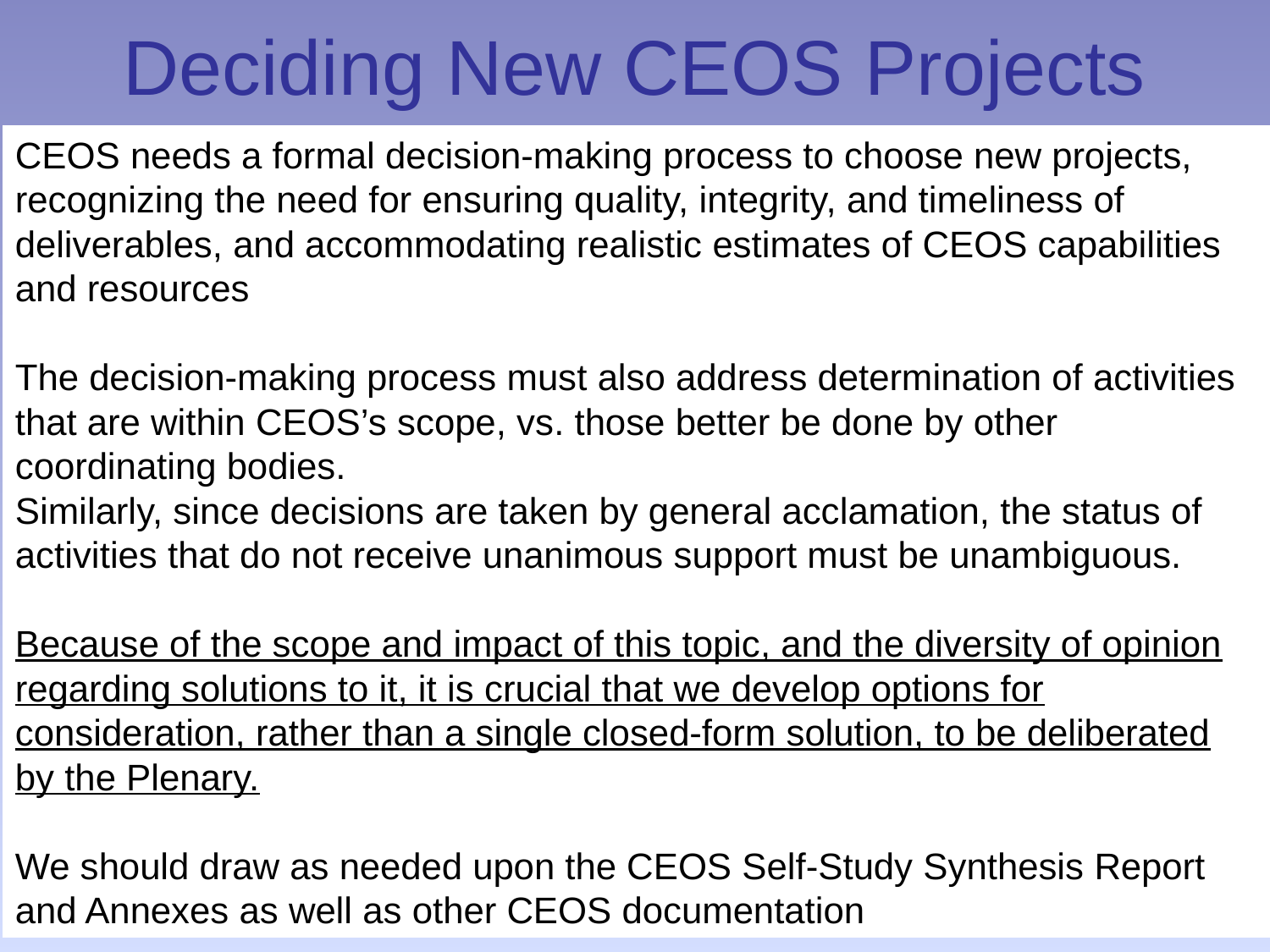

# Deciding New CEOS Projects
CEOS needs a formal decision-making process to choose new projects, recognizing the need for ensuring quality, integrity, and timeliness of deliverables, and accommodating realistic estimates of CEOS capabilities and resources

The decision-making process must also address determination of activities that are within CEOS’s scope, vs. those better be done by other coordinating bodies.
Similarly, since decisions are taken by general acclamation, the status of activities that do not receive unanimous support must be unambiguous.

Because of the scope and impact of this topic, and the diversity of opinion regarding solutions to it, it is crucial that we develop options for consideration, rather than a single closed-form solution, to be deliberated by the Plenary.

We should draw as needed upon the CEOS Self-Study Synthesis Report and Annexes as well as other CEOS documentation